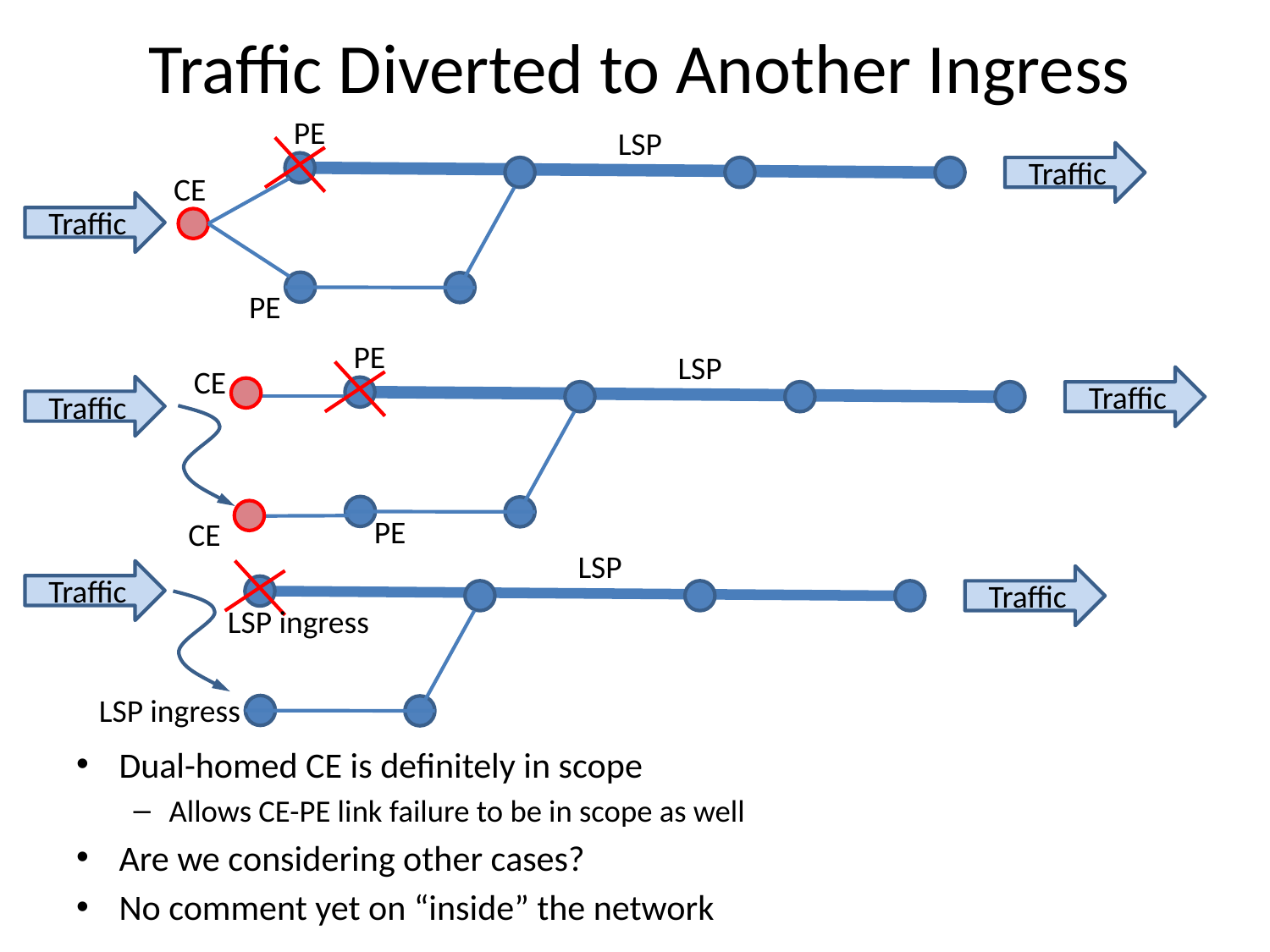

# Traffic Diverted to Another Ingress
PE
LSP
Traffic

CE
Traffic

PE
PE
LSP
CE
Traffic
Traffic

PE
CE
LSP
Traffic
Traffic

LSP ingress
LSP ingress
Dual-homed CE is definitely in scope
Allows CE-PE link failure to be in scope as well
Are we considering other cases?
No comment yet on “inside” the network